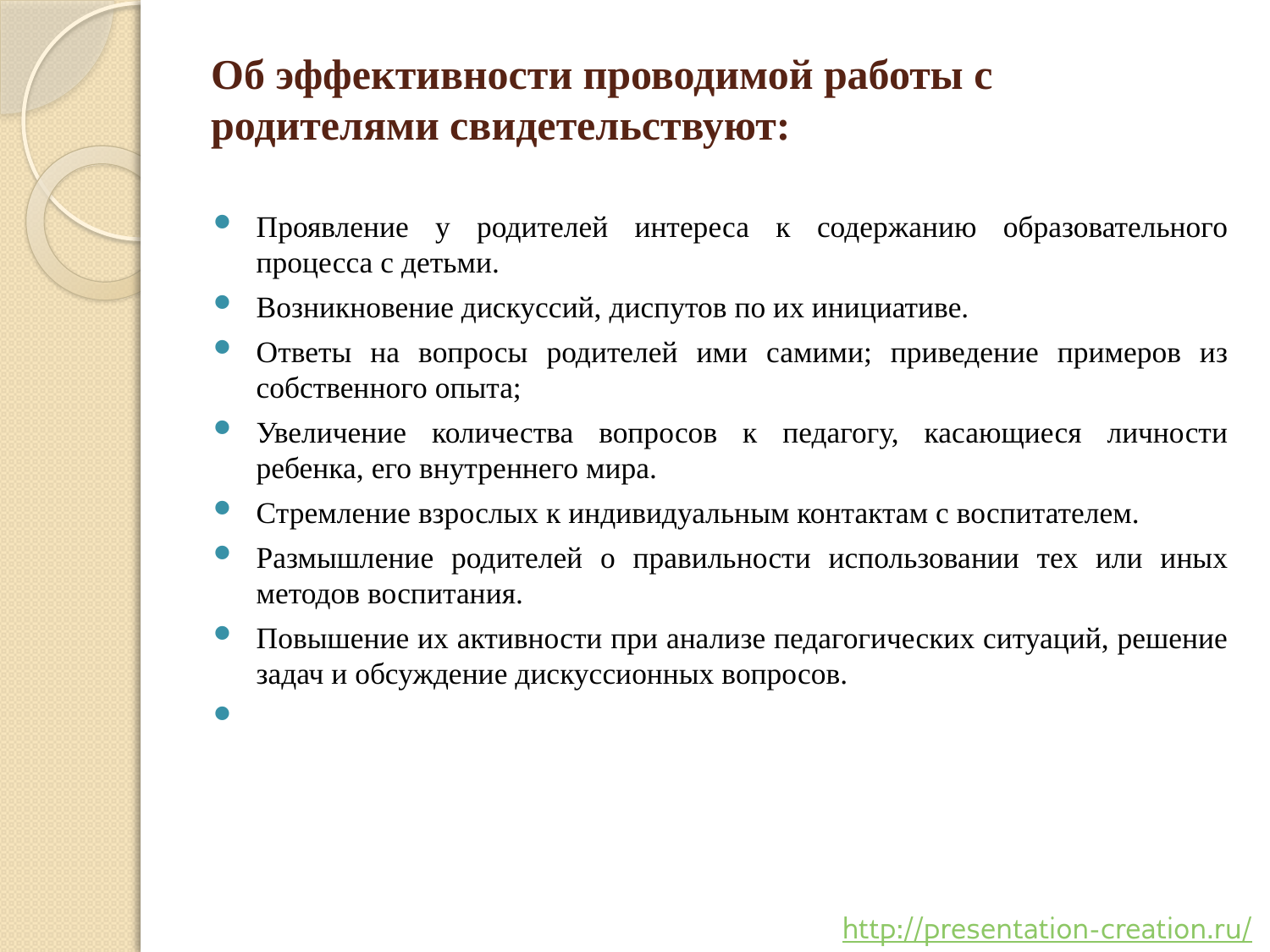

# Об эффективности проводимой работы с родителями свидетельствуют:
Проявление у родителей интереса к содержанию образовательного процесса с детьми.
Возникновение дискуссий, диспутов по их инициативе.
Ответы на вопросы родителей ими самими; приведение примеров из собственного опыта;
Увеличение количества вопросов к педагогу, касающиеся личности ребенка, его внутреннего мира.
Стремление взрослых к индивидуальным контактам с воспитателем.
Размышление родителей о правильности использовании тех или иных методов воспитания.
Повышение их активности при анализе педагогических ситуаций, решение задач и обсуждение дискуссионных вопросов.